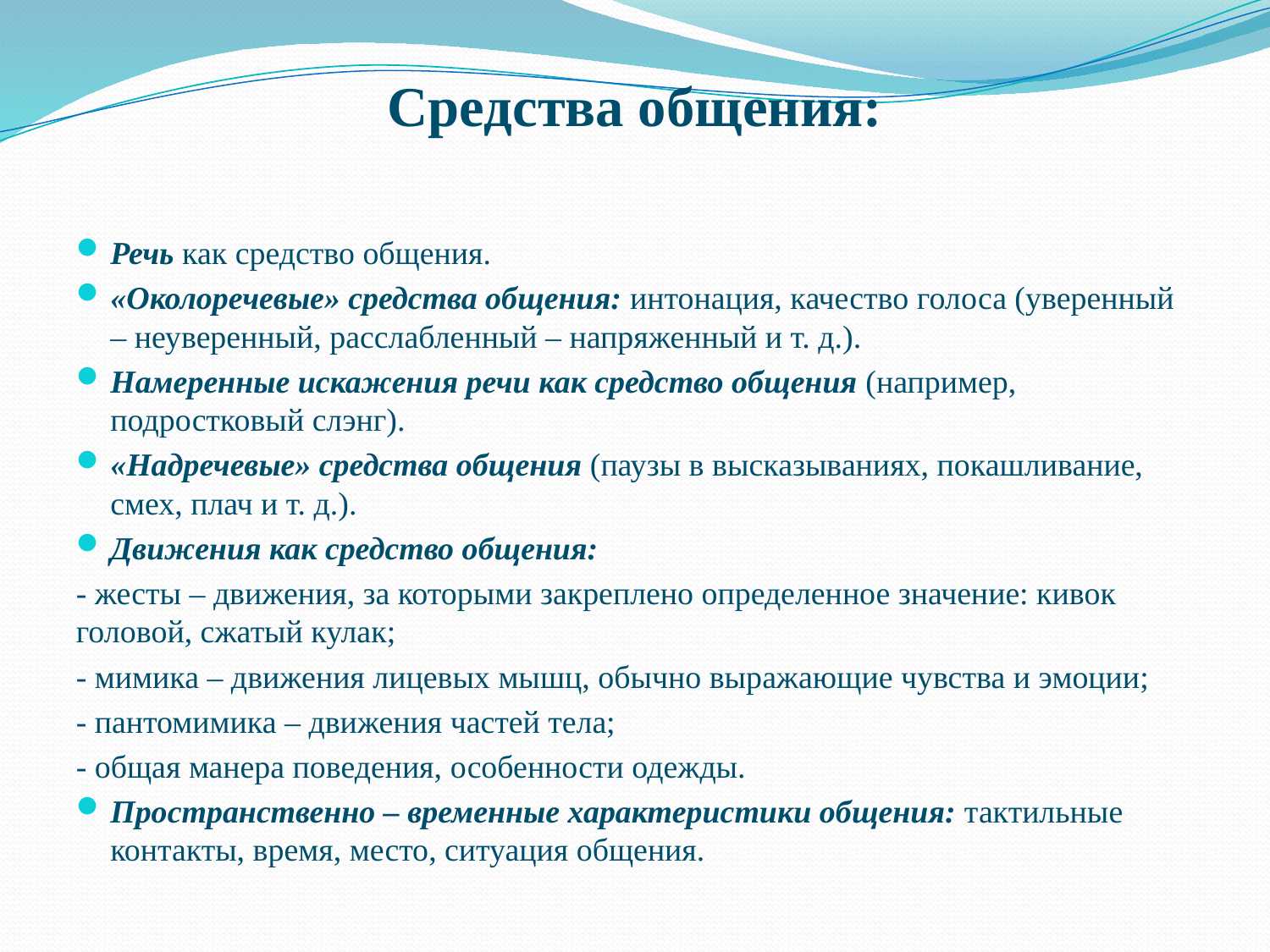

# Средства общения:
Речь как средство общения.
«Околоречевые» средства общения: интонация, качество голоса (уверенный – неуверенный, расслабленный – напряженный и т. д.).
Намеренные искажения речи как средство общения (например, подростковый слэнг).
«Надречевые» средства общения (паузы в высказываниях, покашливание, смех, плач и т. д.).
Движения как средство общения:
- жесты – движения, за которыми закреплено определенное значение: кивок головой, сжатый кулак;
- мимика – движения лицевых мышц, обычно выражающие чувства и эмоции;
- пантомимика – движения частей тела;
- общая манера поведения, особенности одежды.
Пространственно – временные характеристики общения: тактильные контакты, время, место, ситуация общения.